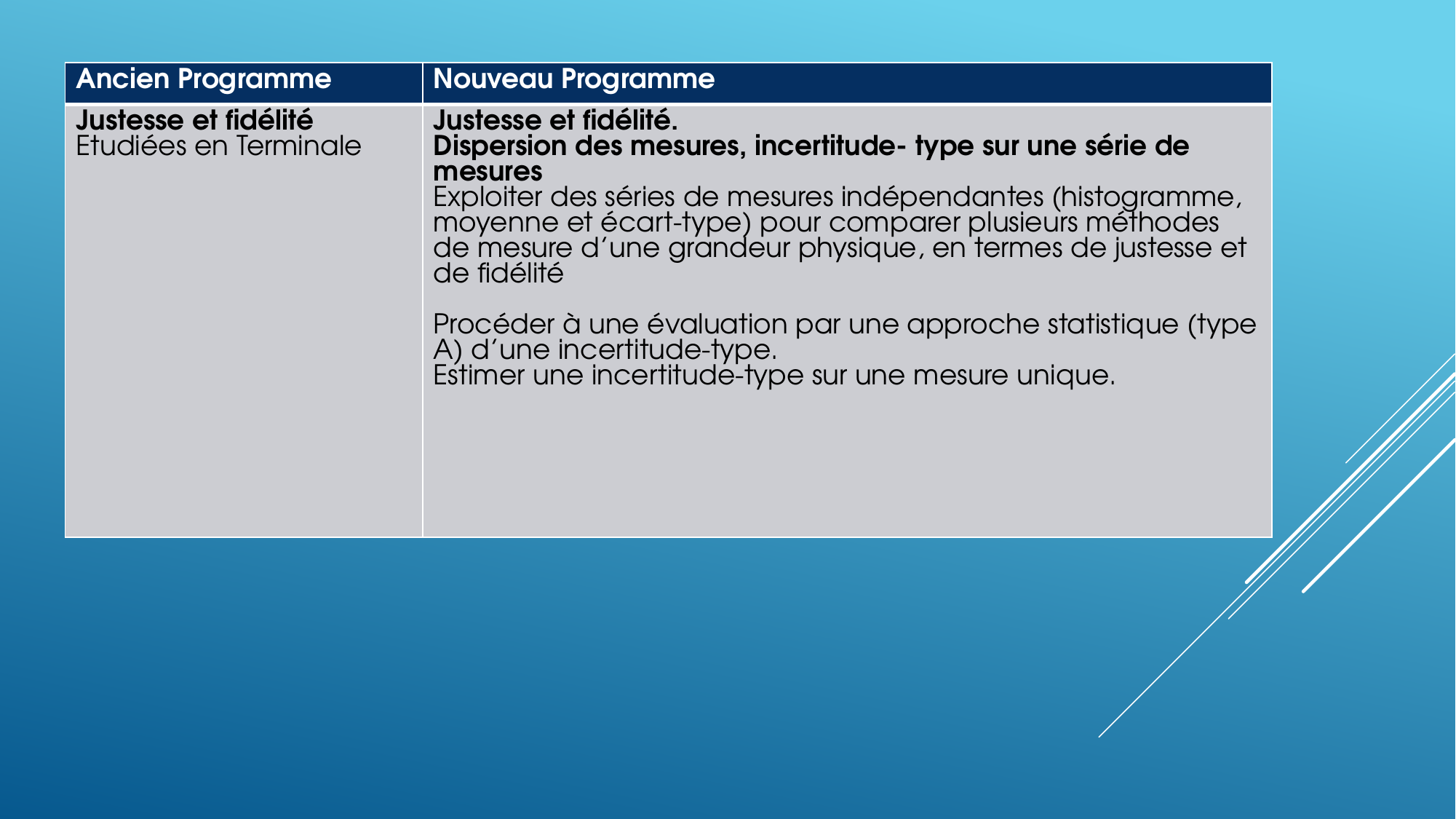

| Ancien Programme | Nouveau Programme |
| --- | --- |
| Justesse et fidélité Etudiées en Terminale | Justesse et fidélité. Dispersion des mesures, incertitude- type sur une série de mesures Exploiter des séries de mesures indépendantes (histogramme, moyenne et écart-type) pour comparer plusieurs méthodes de mesure d’une grandeur physique, en termes de justesse et de fidélité Procéder à une évaluation par une approche statistique (type A) d’une incertitude-type. Estimer une incertitude-type sur une mesure unique. |